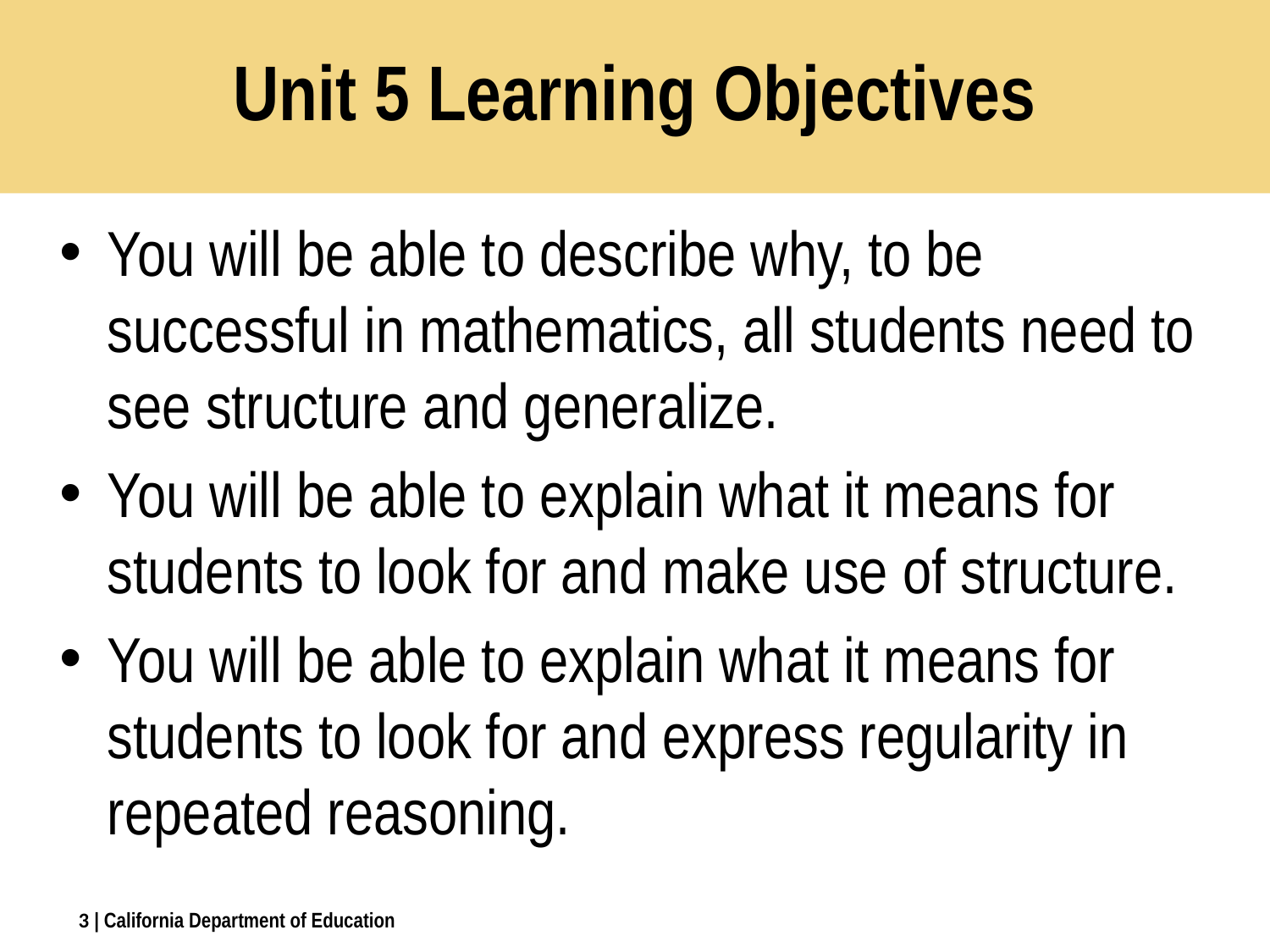

# Unit 5 Learning Objectives
You will be able to describe why, to be successful in mathematics, all students need to see structure and generalize.
You will be able to explain what it means for students to look for and make use of structure.
You will be able to explain what it means for students to look for and express regularity in repeated reasoning.
3
| California Department of Education